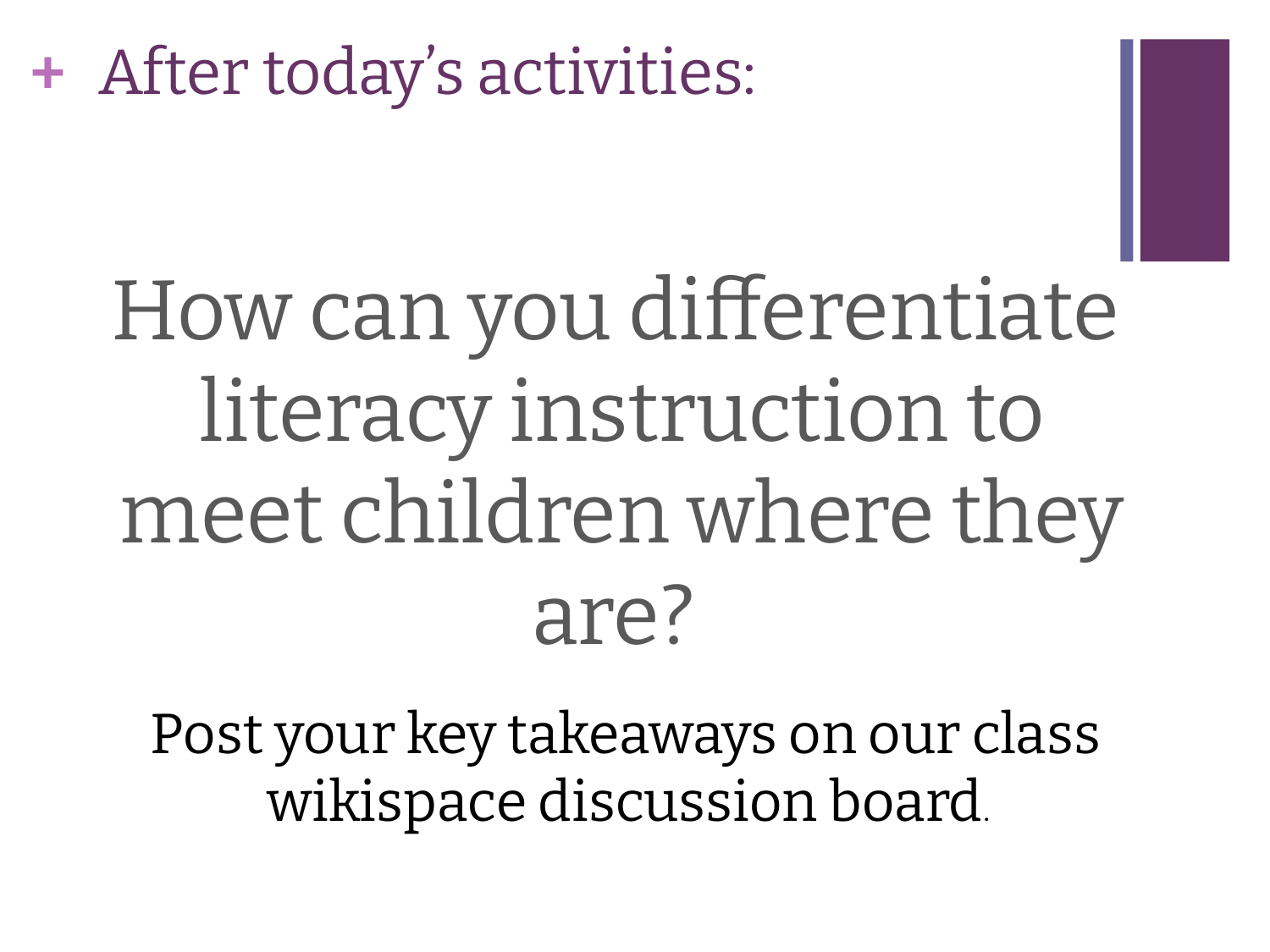

# After today’s activities:
   How can you differentiate literacy instruction to meet children where they are?

Post your key takeaways on our class
wikispace discussion board.